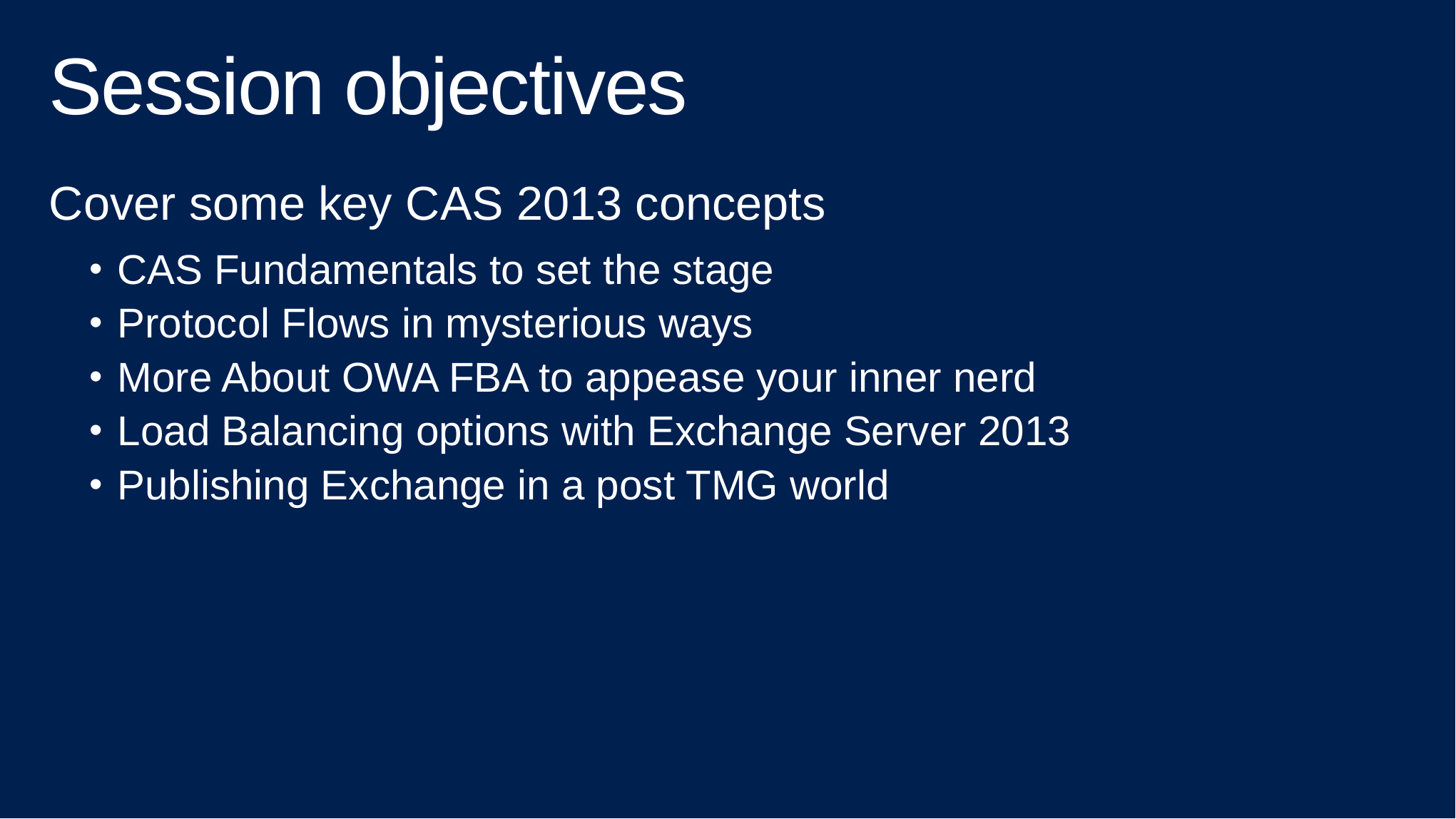

# Session objectives
Cover some key CAS 2013 concepts
CAS Fundamentals to set the stage
Protocol Flows in mysterious ways
More About OWA FBA to appease your inner nerd
Load Balancing options with Exchange Server 2013
Publishing Exchange in a post TMG world